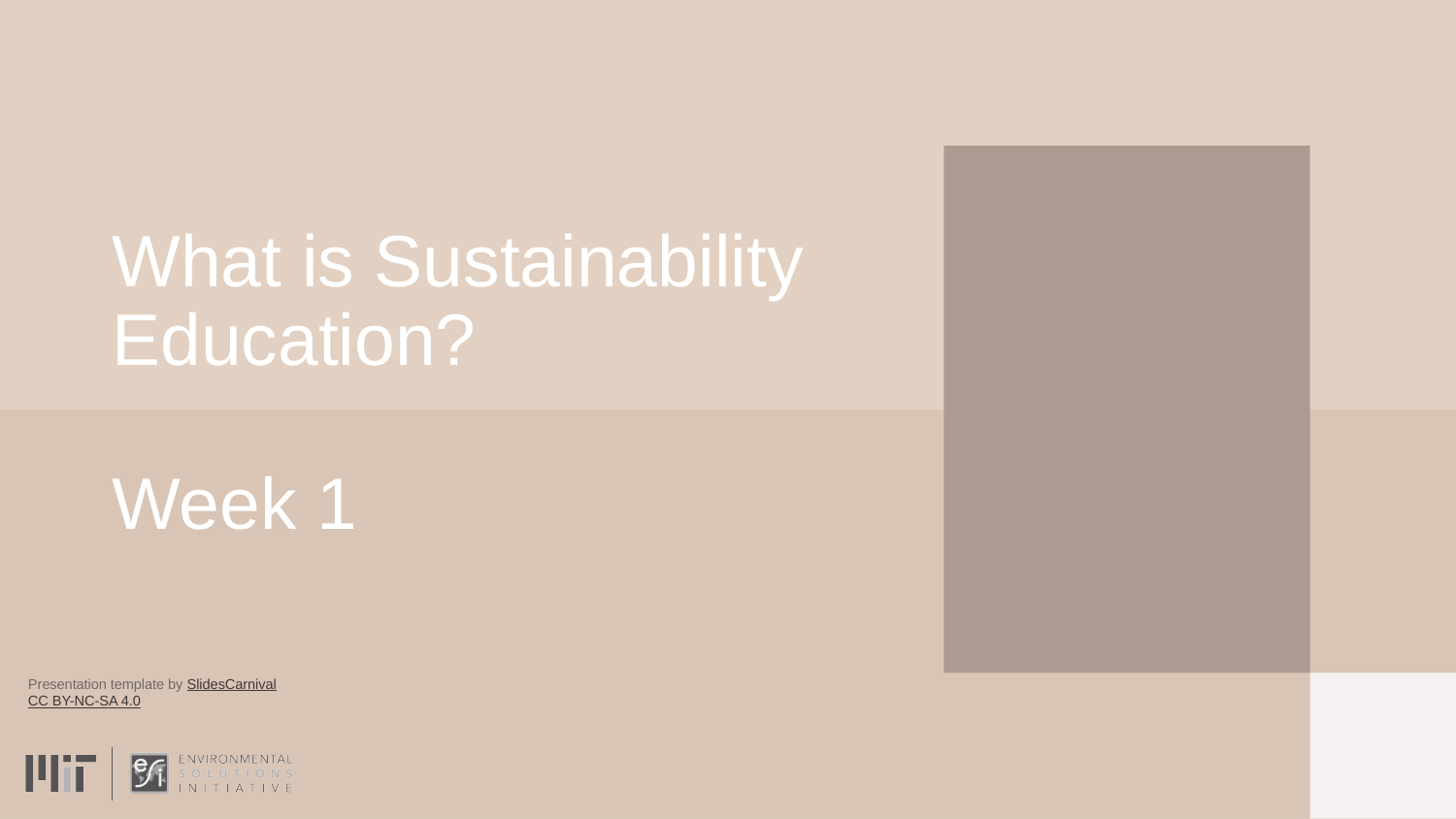

# What is Sustainability Education?
Week 1